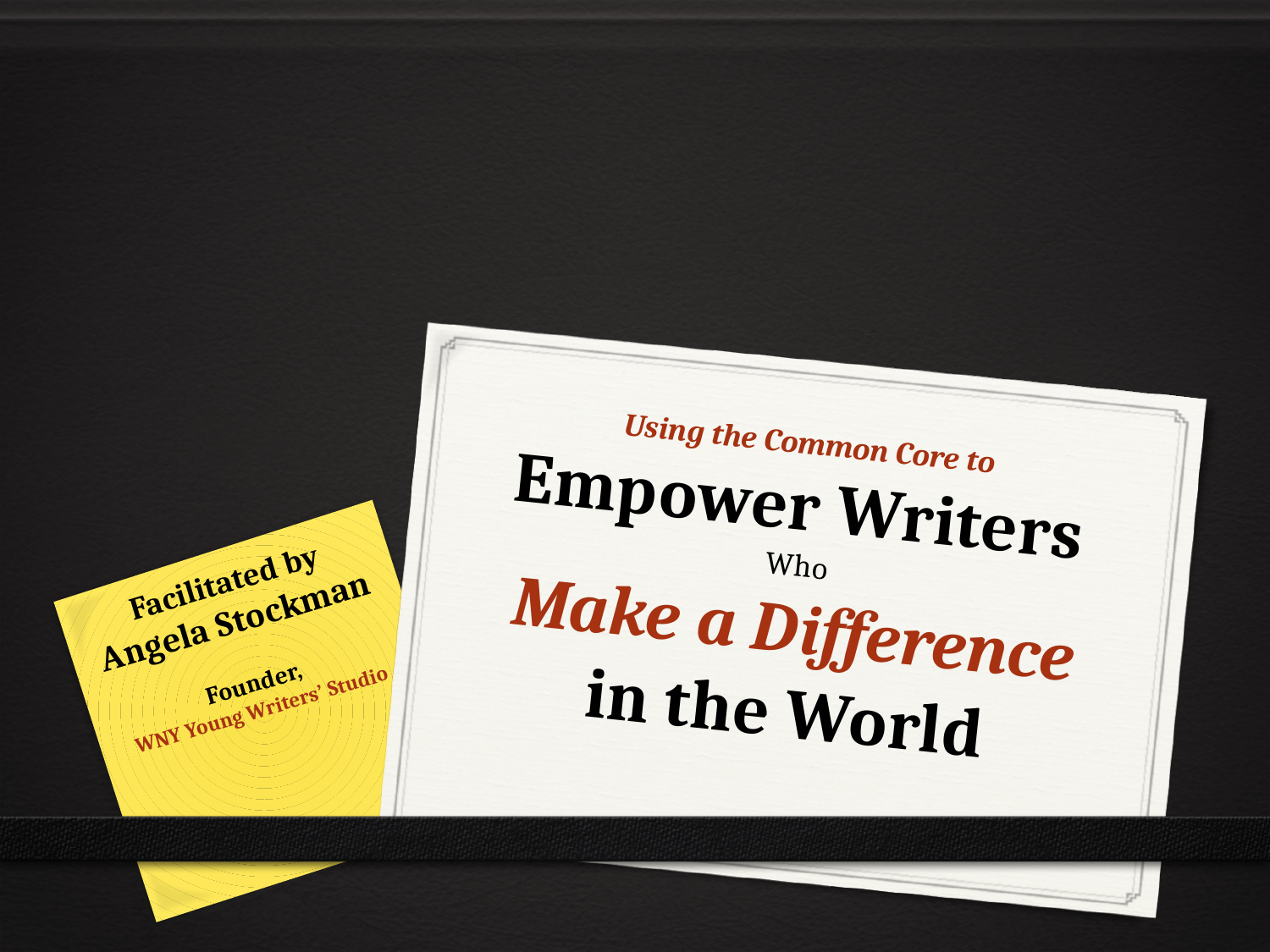

# Using the Common Core to Empower Writers Who Make a Difference in the World
Facilitated by
Angela Stockman

Founder,
WNY Young Writers’ Studio